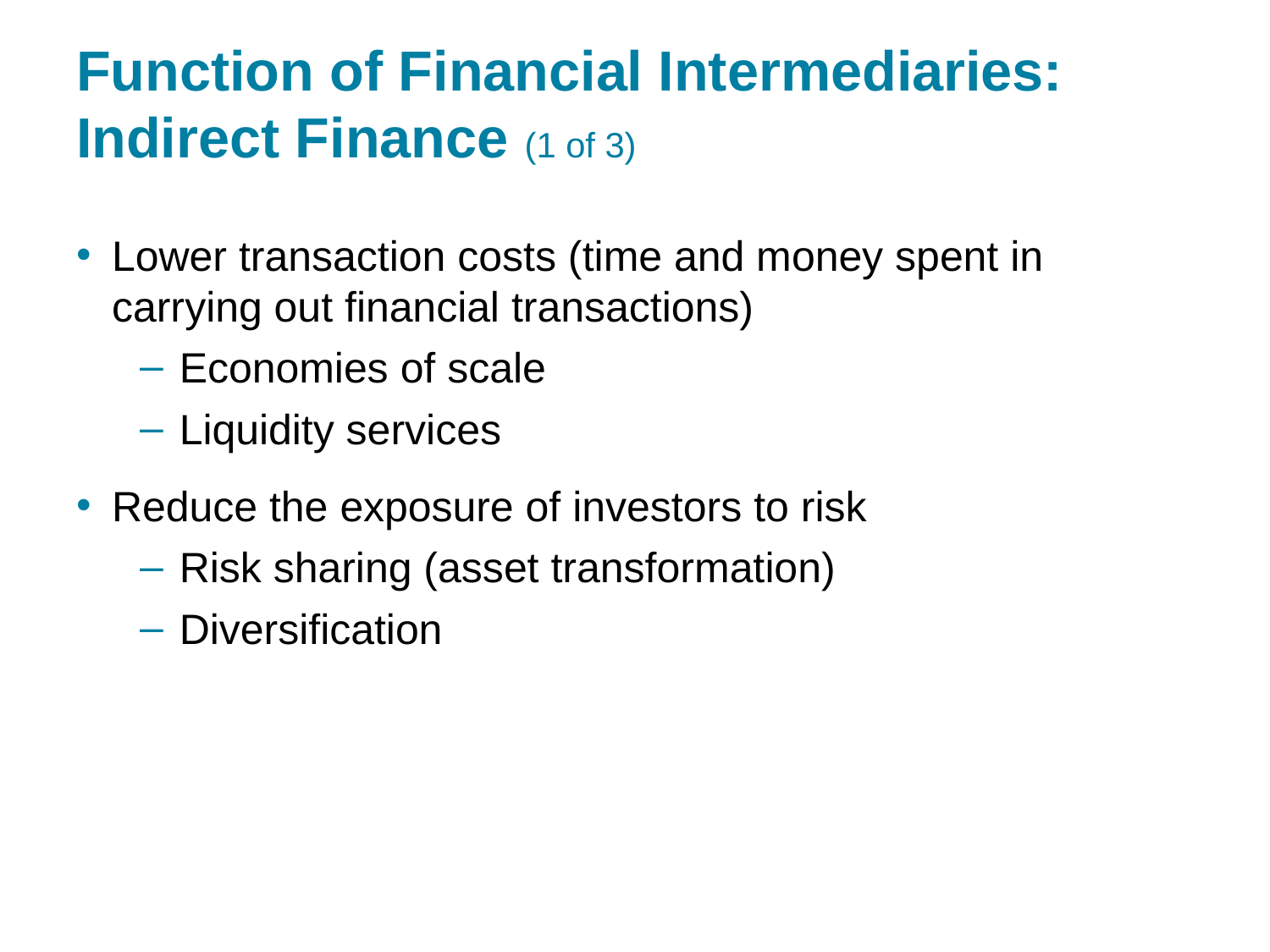

# Function of Financial Intermediaries: Indirect Finance (1 of 3)
Lower transaction costs (time and money spent in carrying out financial transactions)
Economies of scale
Liquidity services
Reduce the exposure of investors to risk
Risk sharing (asset transformation)
Diversification